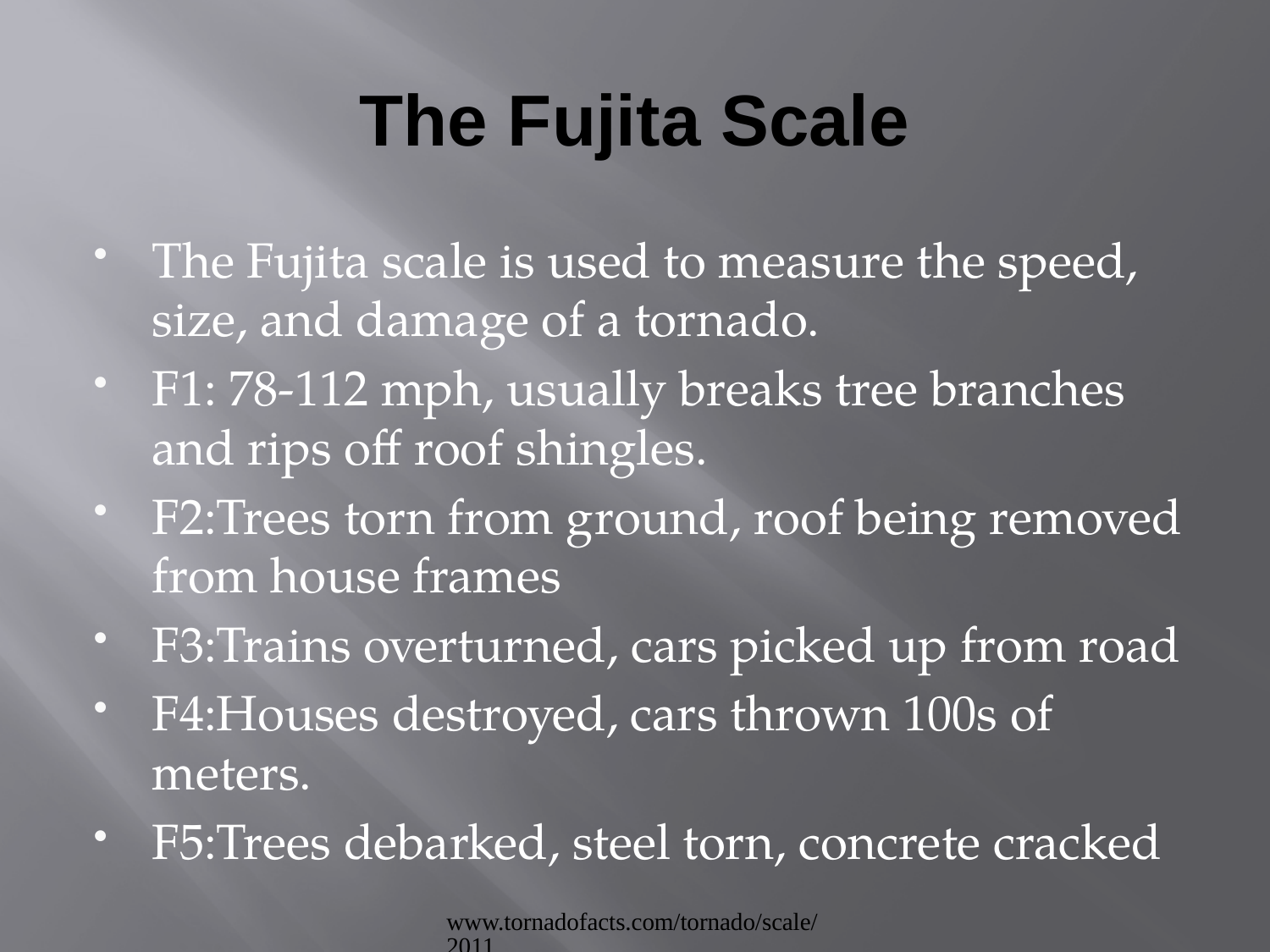

# The Fujita Scale
The Fujita scale is used to measure the speed, size, and damage of a tornado.
F1: 78-112 mph, usually breaks tree branches and rips off roof shingles.
F2:Trees torn from ground, roof being removed from house frames
F3:Trains overturned, cars picked up from road
F4:Houses destroyed, cars thrown 100s of meters.
F5:Trees debarked, steel torn, concrete cracked

www.tornadofacts.com/tornado/scale/2011